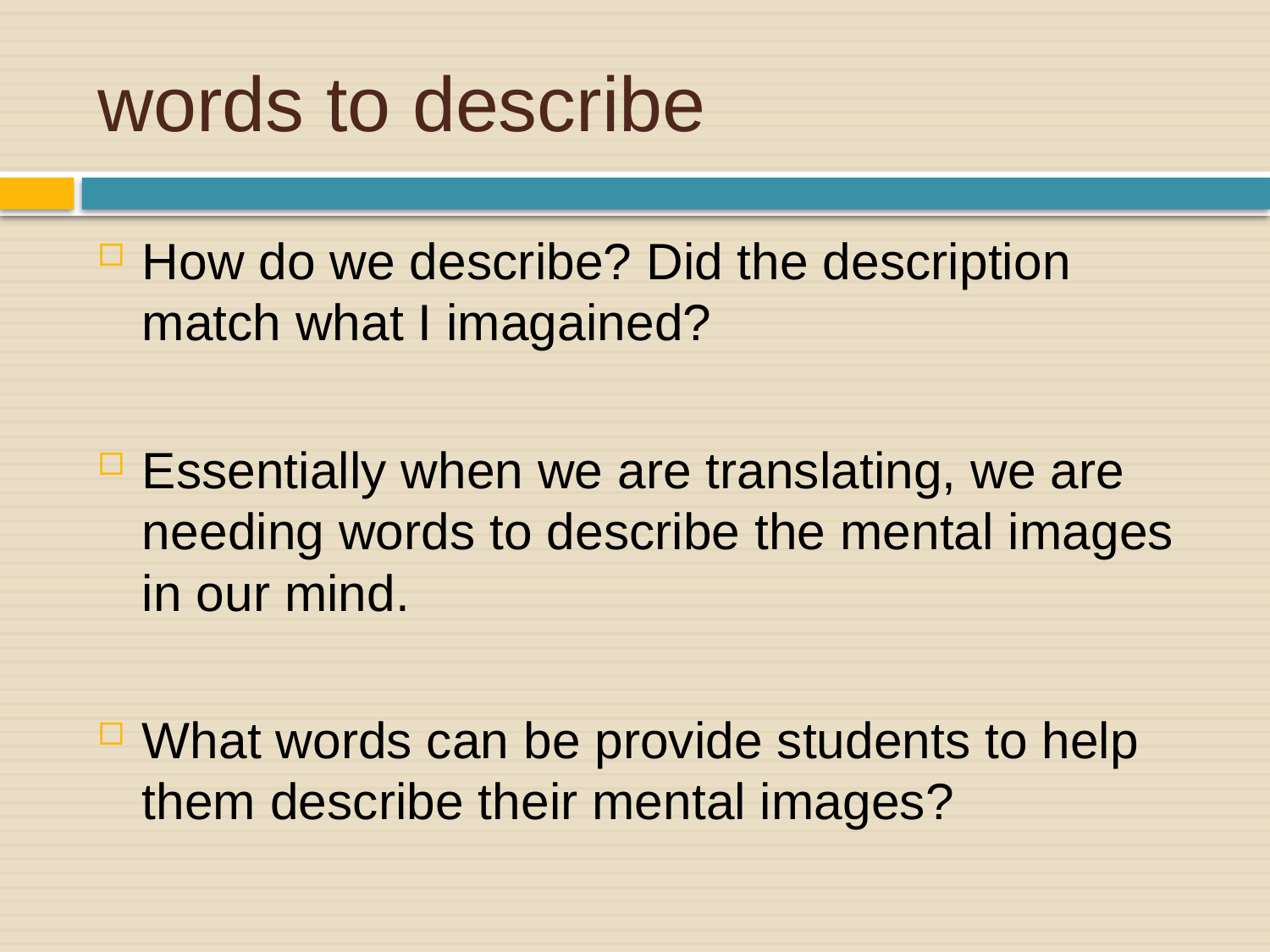

# words to describe
How do we describe? Did the description match what I imagained?

Essentially when we are translating, we are needing words to describe the mental images in our mind.

What words can be provide students to help them describe their mental images?